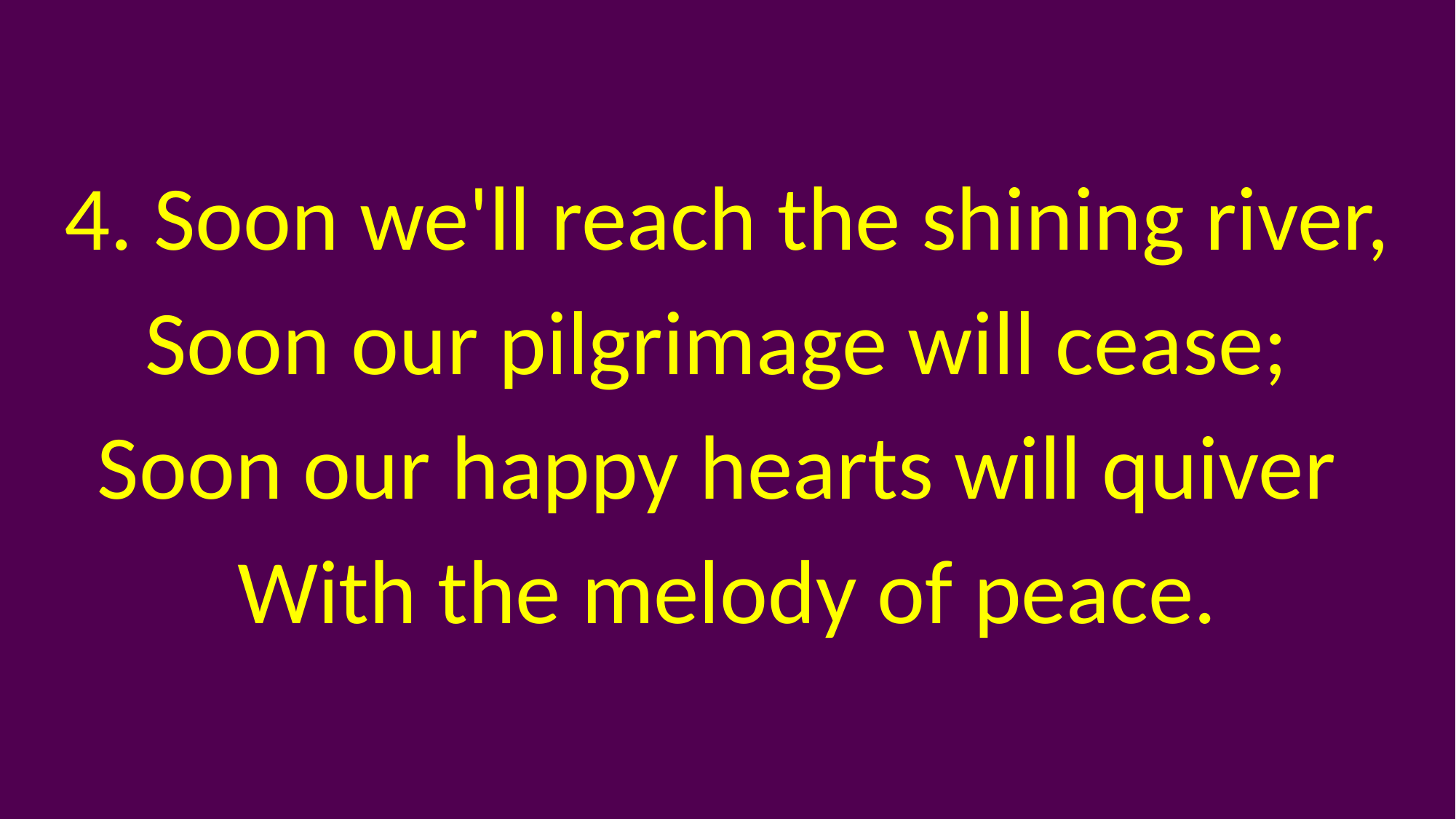

4. Soon we'll reach the shining river,
Soon our pilgrimage will cease;
Soon our happy hearts will quiver
With the melody of peace.